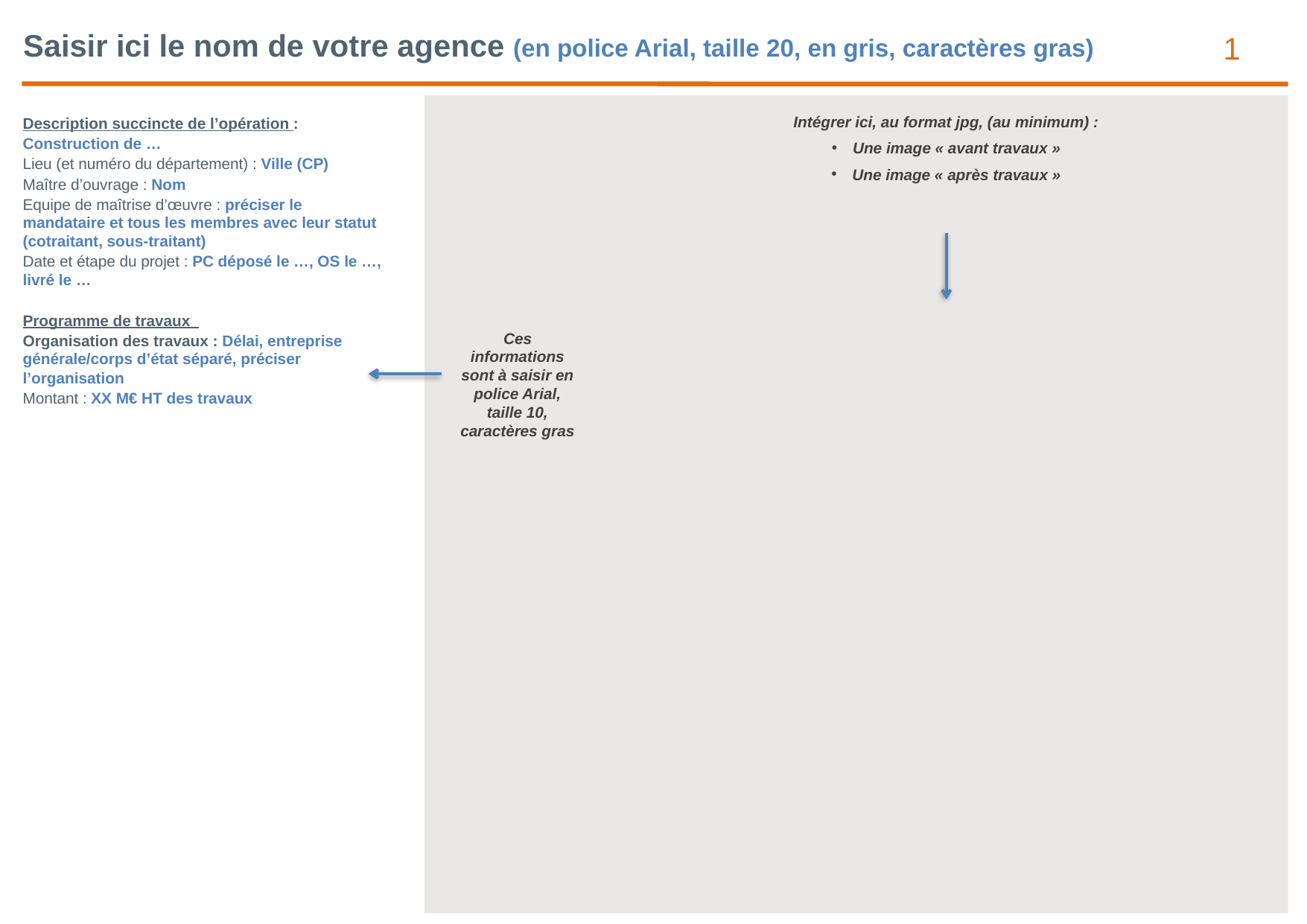

1
Saisir ici le nom de votre agence (en police Arial, taille 20, en gris, caractères gras)

Description succincte de l’opération :
Construction de …
Lieu (et numéro du département) : Ville (CP)
Maître d’ouvrage : Nom
Equipe de maîtrise d’œuvre : préciser le mandataire et tous les membres avec leur statut (cotraitant, sous-traitant)
Date et étape du projet : PC déposé le …, OS le …, livré le …

Programme de travaux
Organisation des travaux : Délai, entreprise générale/corps d’état séparé, préciser l’organisation
Montant : XX M€ HT des travaux

Intégrer ici, au format jpg, (au minimum) :
Une image « avant travaux »
Une image « après travaux »
Ces informations sont à saisir en police Arial, taille 10, caractères gras